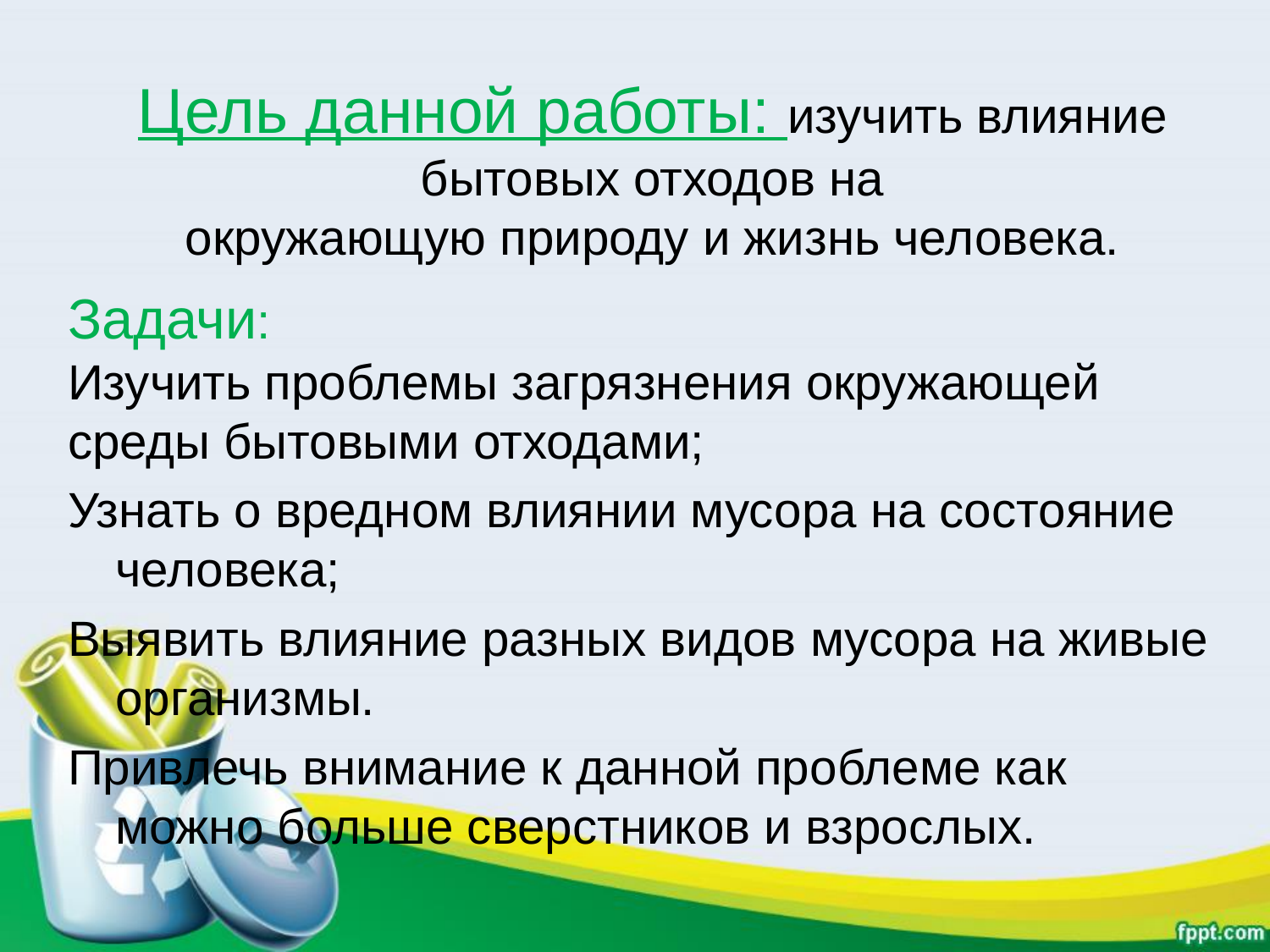

# Цель данной работы: изучить влияние бытовых отходов на окружающую природу и жизнь человека.
Задачи:
Изучить проблемы загрязнения окружающей среды бытовыми отходами;
Узнать о вредном влиянии мусора на состояние человека;
Выявить влияние разных видов мусора на живые организмы.
Привлечь внимание к данной проблеме как можно больше сверстников и взрослых.